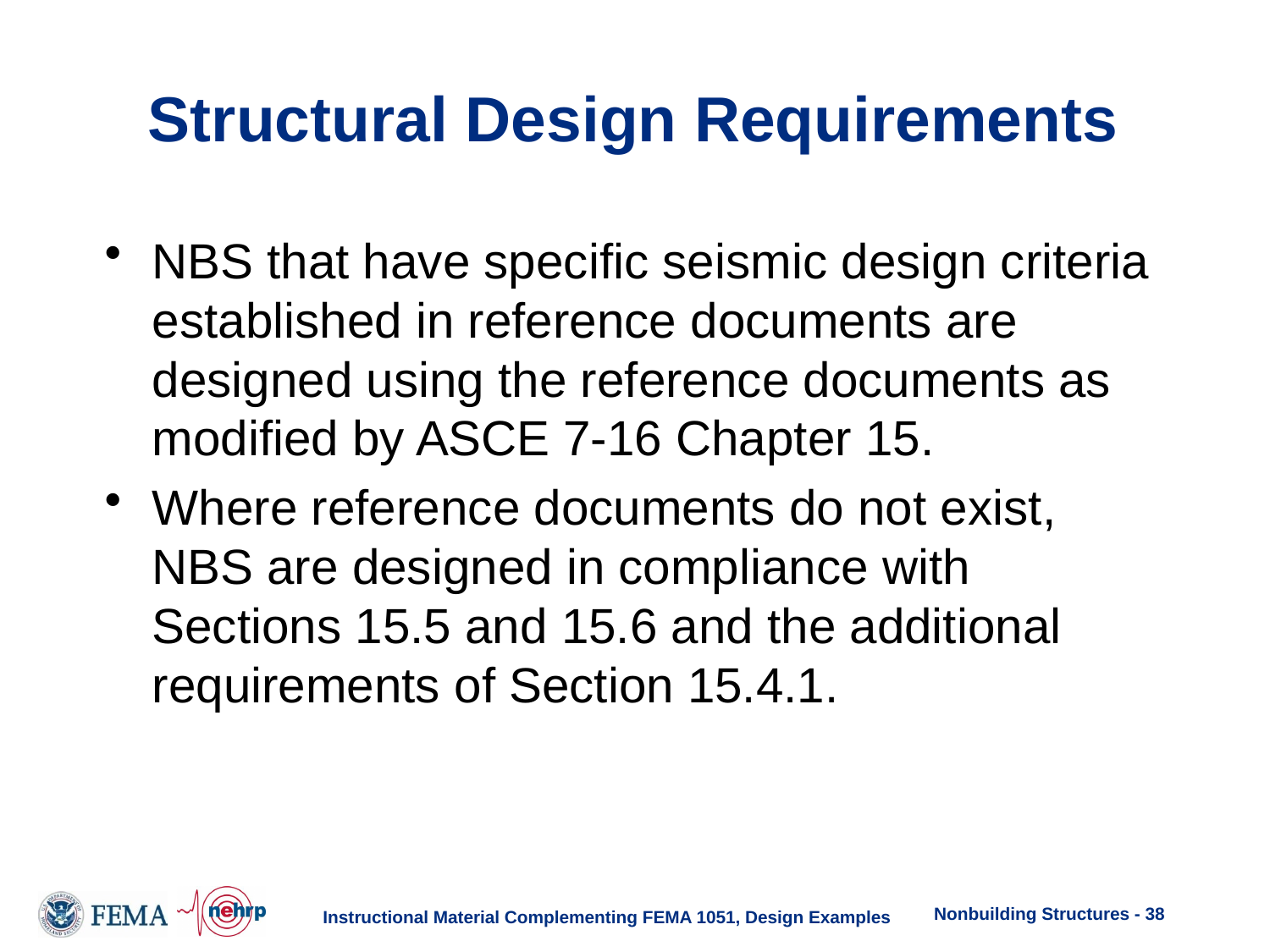

# Structural Design Requirements
NBS that have specific seismic design criteria established in reference documents are designed using the reference documents as modified by ASCE 7-16 Chapter 15.
Where reference documents do not exist, NBS are designed in compliance with Sections 15.5 and 15.6 and the additional requirements of Section 15.4.1.
Nonbuilding Structures - 38
Instructional Material Complementing FEMA 1051, Design Examples